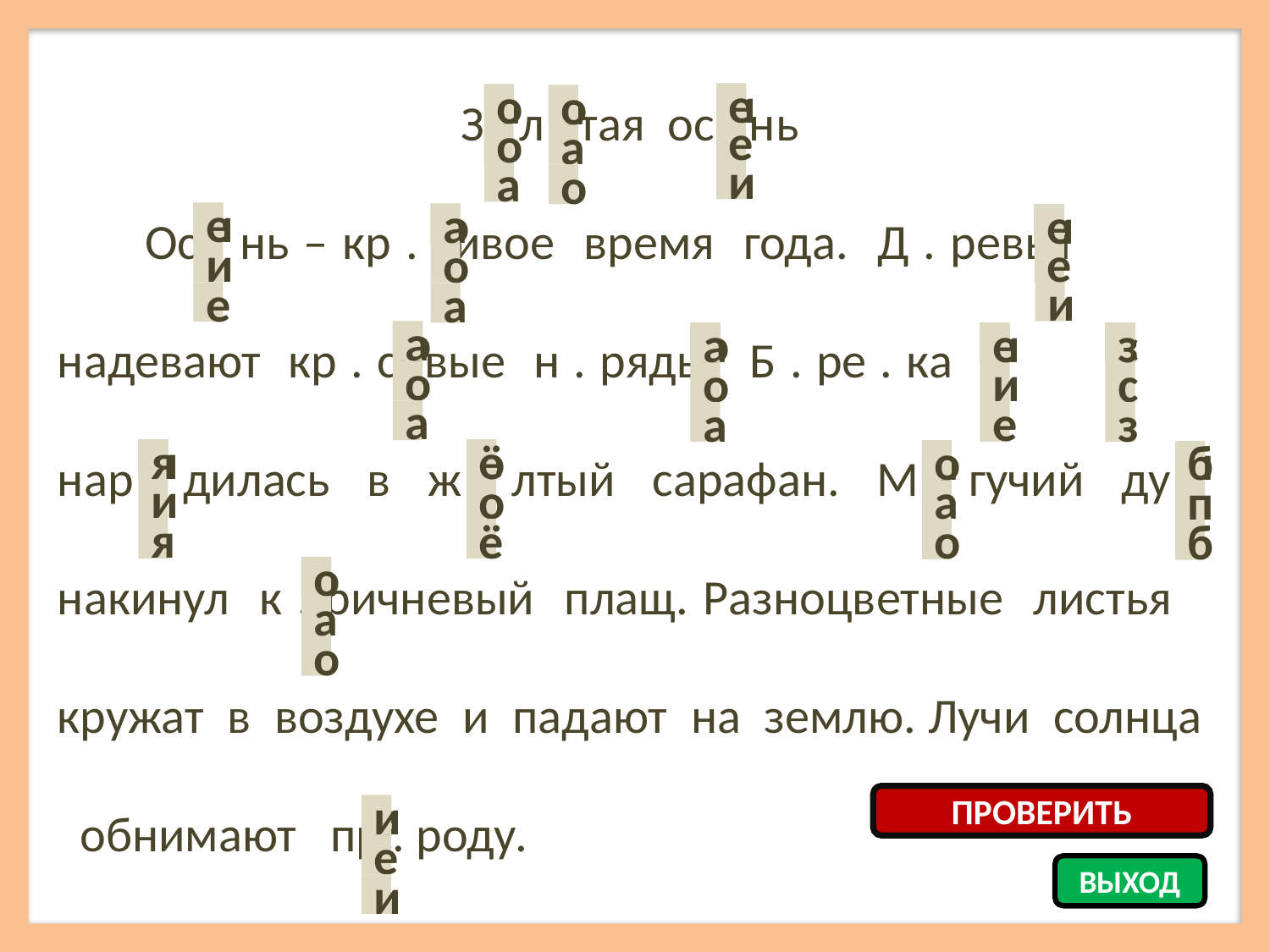

З . л . тая  ос . нь
      Ос . нь – кр . сивое  время  года.  Д . ревья          надевают  кр . сивые  н . ряды.  Б . ре . ка                   нар . дилась  в  ж . лтый  сарафан.  М . гучий  ду . накинул  к . ричневый  плащ. Разноцветные  листья   кружат  в  воздухе  и  падают  на  землю. Лучи  солнца   обнимают   пр . роду.

и
е

а
о

а
о
е
о
а
и
а
о

и
е

о
а

и
е
и
е
о
и
е
а

о
а

и
е

о
а

с
з
о
и
о
с
а
е
а
з

и
я

о
ё

а
о

п
б
и
о
а
п
я
ё
о
б

а
о
а
о
ПРОВЕРИТЬ

е
и
е
ВЫХОД
и